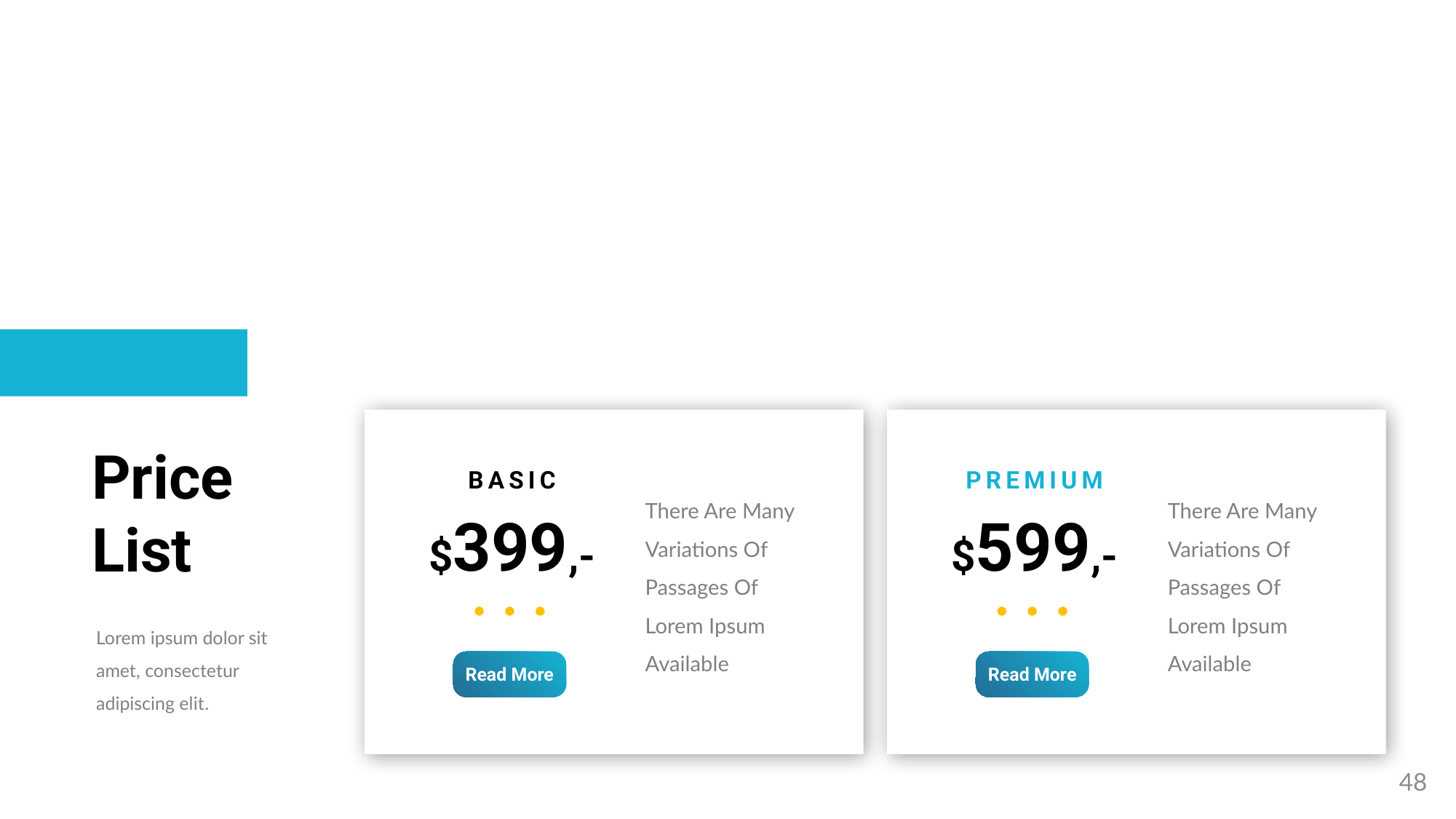

Price List
BASIC
PREMIUM
There Are Many Variations Of Passages Of Lorem Ipsum Available
There Are Many Variations Of Passages Of Lorem Ipsum Available
$399,-
$599,-

Lorem ipsum dolor sit amet, consectetur adipiscing elit.

Read More
Read More
48